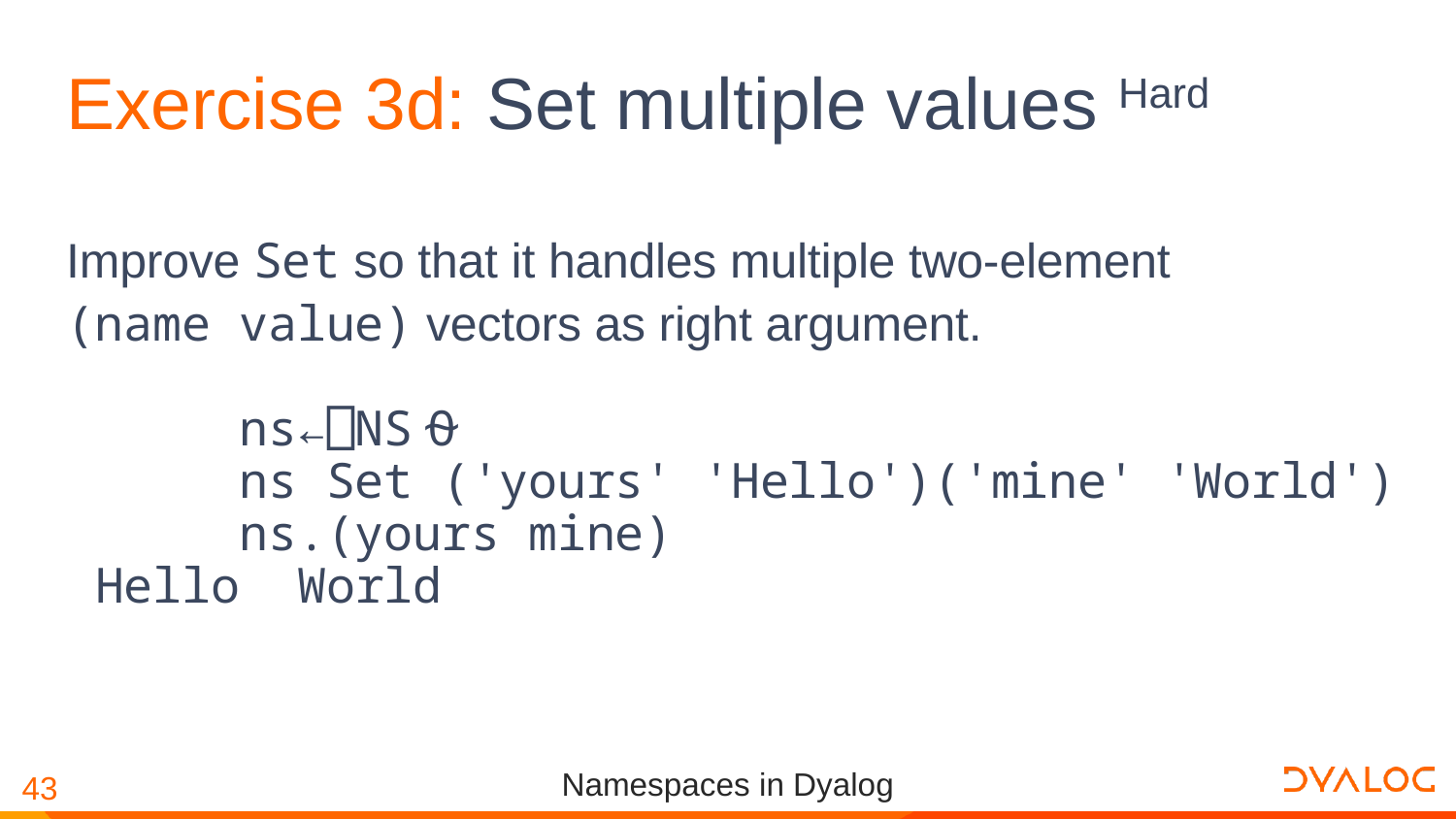

# Exercise 3d: Set multiple values Hard
Improve Set so that it handles multiple two-element
(name value) vectors as right argument.

      ns←⎕NS⍬
      ns Set ('yours' 'Hello')('mine' 'World')
      ns.(yours mine)
 Hello  World